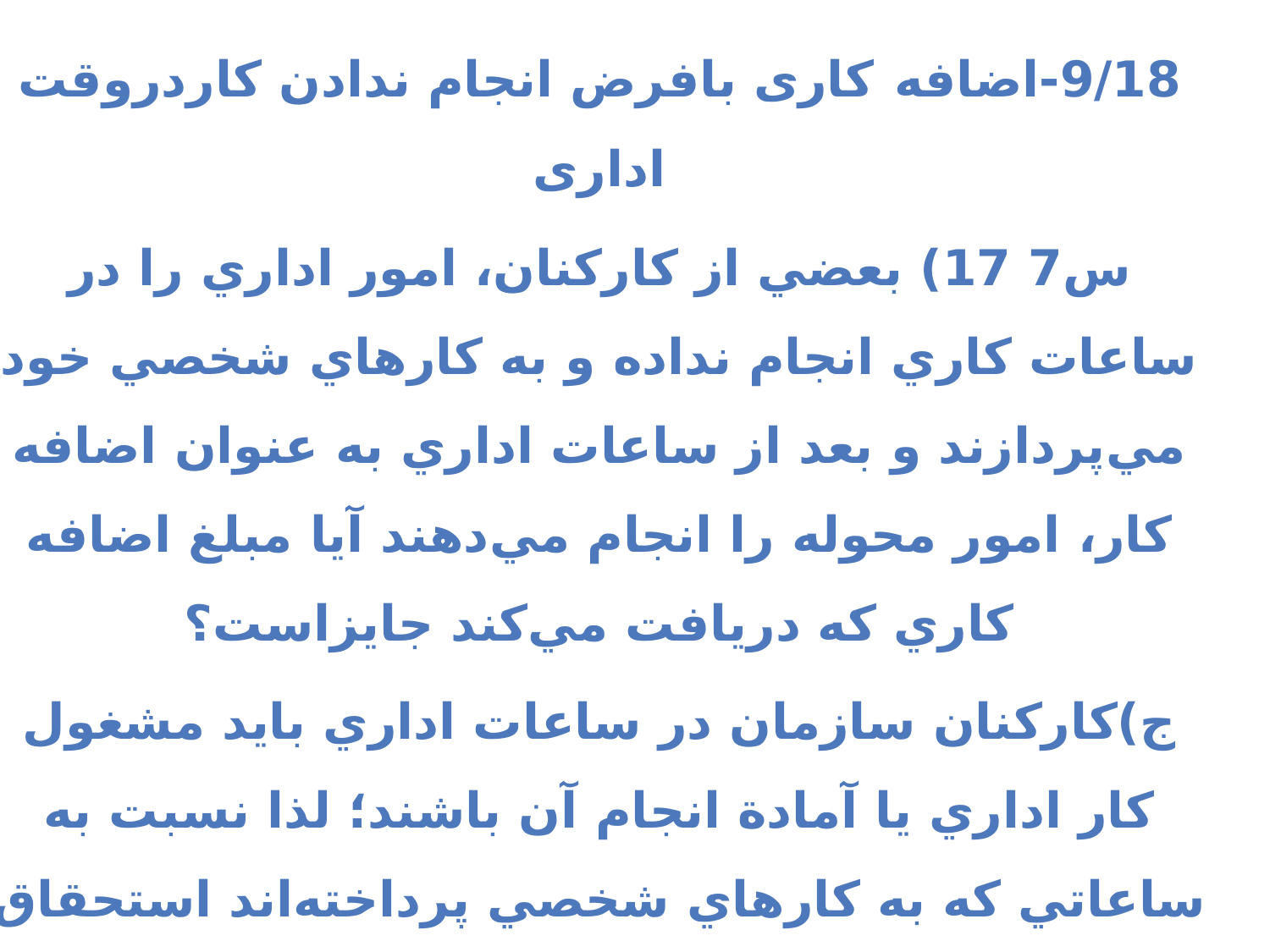

9/18-اضافه کاری بافرض انجام ندادن کاردروقت اداری
س7 17) بعضي از كاركنان، امور اداري را در ساعات كاري انجام نداده و به كار‌هاي شخصي خود مي‌پردازند و بعد از ساعات اداري به عنوان اضافه كار، امور محوله را انجام مي‌دهند آيا مبلغ اضافه كاري كه دريافت مي‌كند جایزاست؟
ج)كاركنان سازمان در ساعات اداري بايد مشغول كار اداري يا آمادة انجام آن باشند؛ لذا نسبت به ساعاتي كه به كار‌هاي شخصي پرداخته‌اند استحقاق حقوق را ندارند، و بايد به بيت‌المال عودت داده شود، مگر اينكه طبق قانون، مرخصي گرفته باشند.